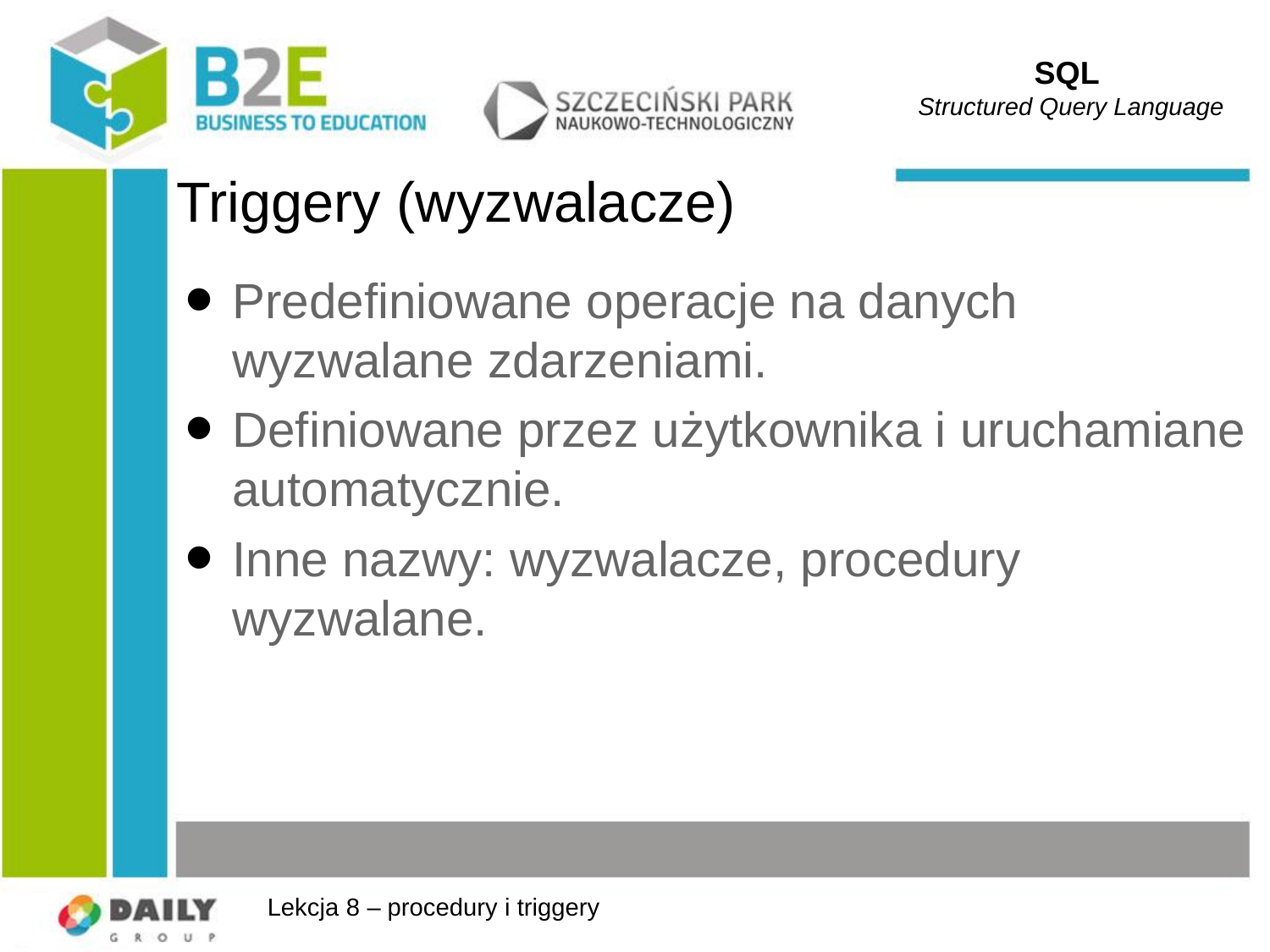

SQL
Structured Query Language
# Triggery (wyzwalacze)
Predefiniowane operacje na danych wyzwalane zdarzeniami.
Definiowane przez użytkownika i uruchamiane automatycznie.
Inne nazwy: wyzwalacze, procedury wyzwalane.
Lekcja 8 – procedury i triggery